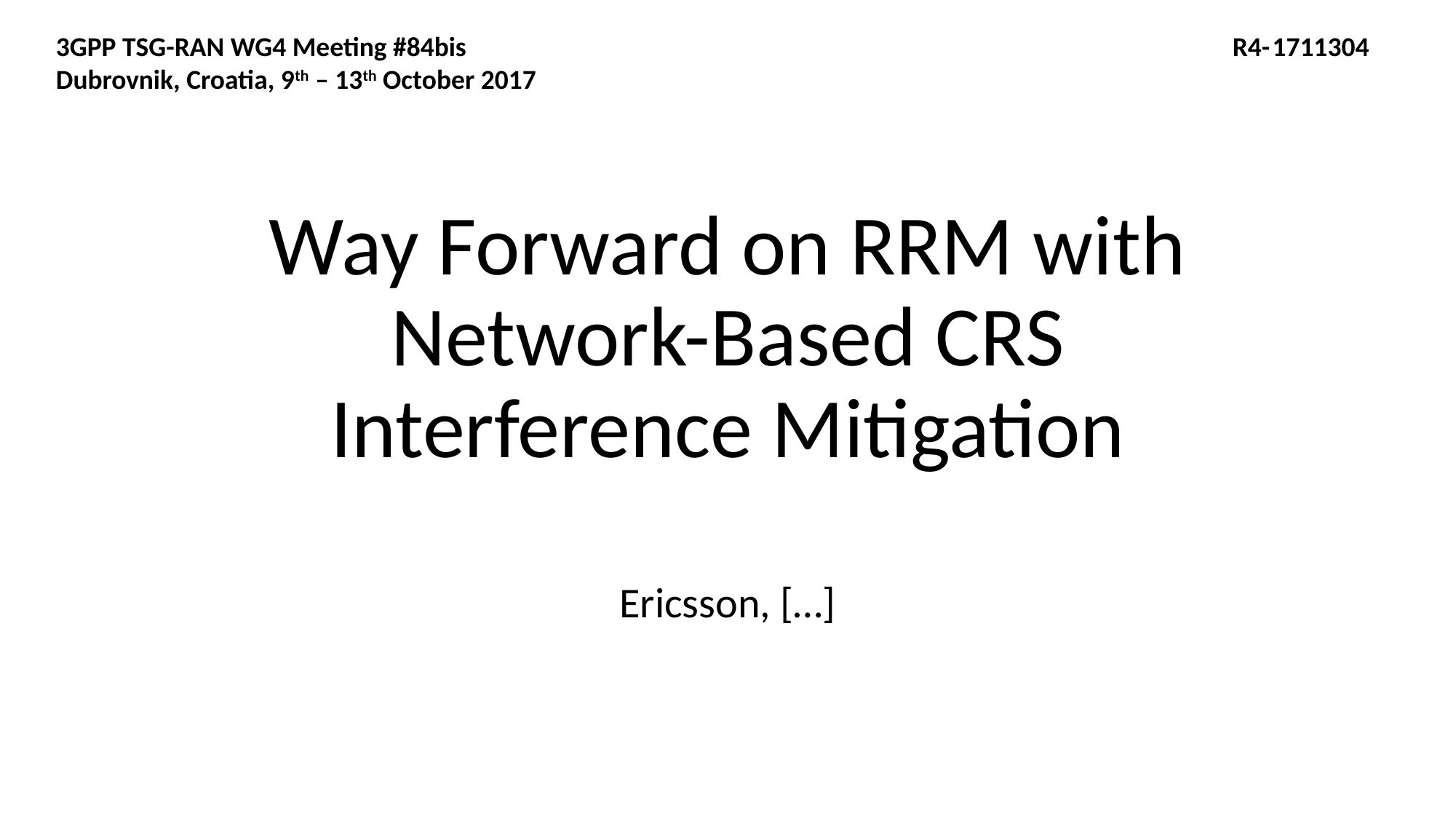

3GPP TSG-RAN WG4 Meeting #84bis 	                                                                                                                        R4-1711304
Dubrovnik, Croatia, 9th – 13th October 2017
# Way Forward on RRM with Network-Based CRS Interference Mitigation
Ericsson, […]